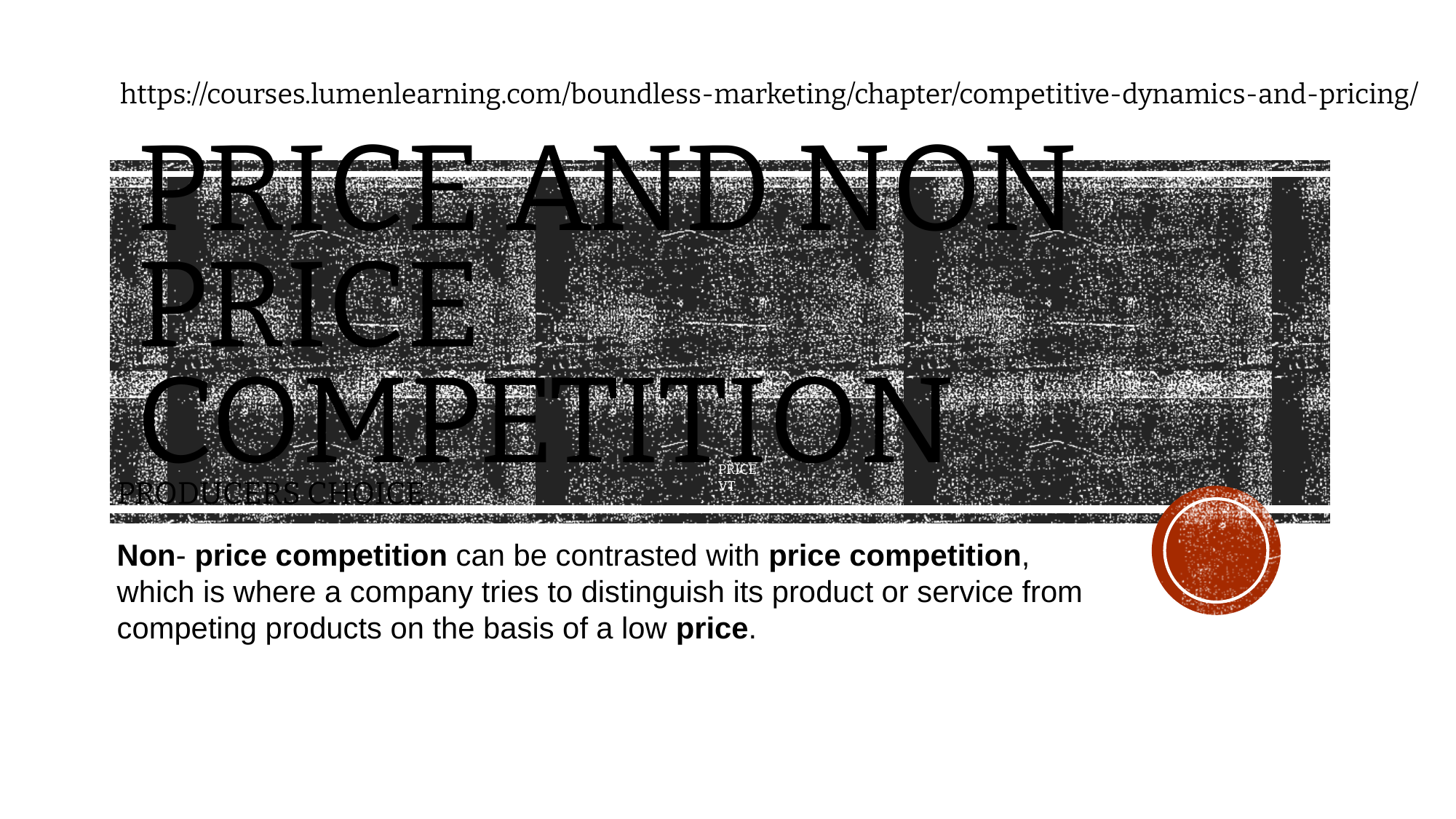

https://courses.lumenlearning.com/boundless-marketing/chapter/competitive-dynamics-and-pricing/
# Price and non price competition
PRICE
VT
PRODUCERS CHOICE
Non- price competition can be contrasted with price competition, which is where a company tries to distinguish its product or service from competing products on the basis of a low price.
Quantity
K. Shells